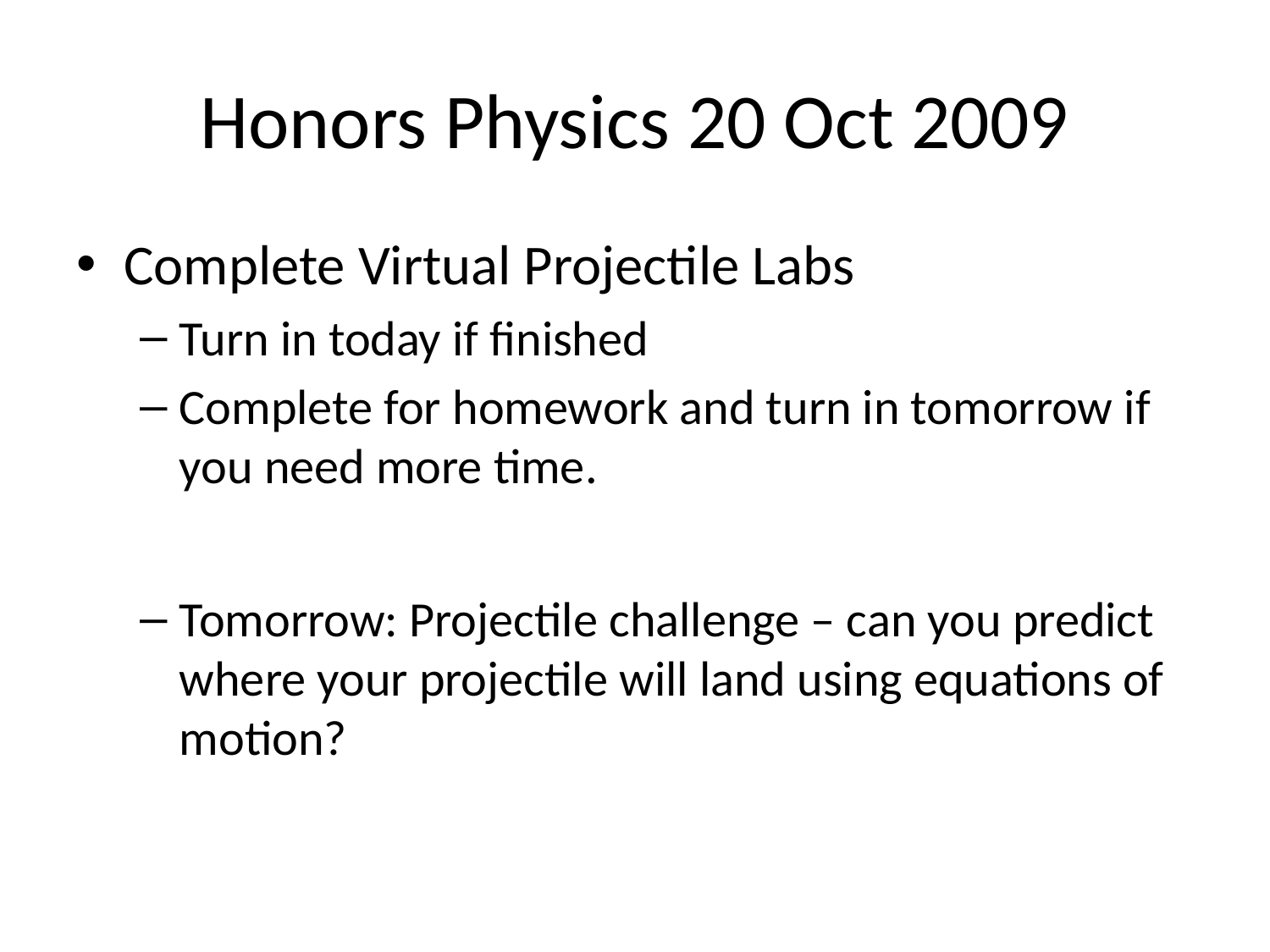

# Honors Physics 20 Oct 2009
Complete Virtual Projectile Labs
Turn in today if finished
Complete for homework and turn in tomorrow if you need more time.

Tomorrow: Projectile challenge – can you predict where your projectile will land using equations of motion?